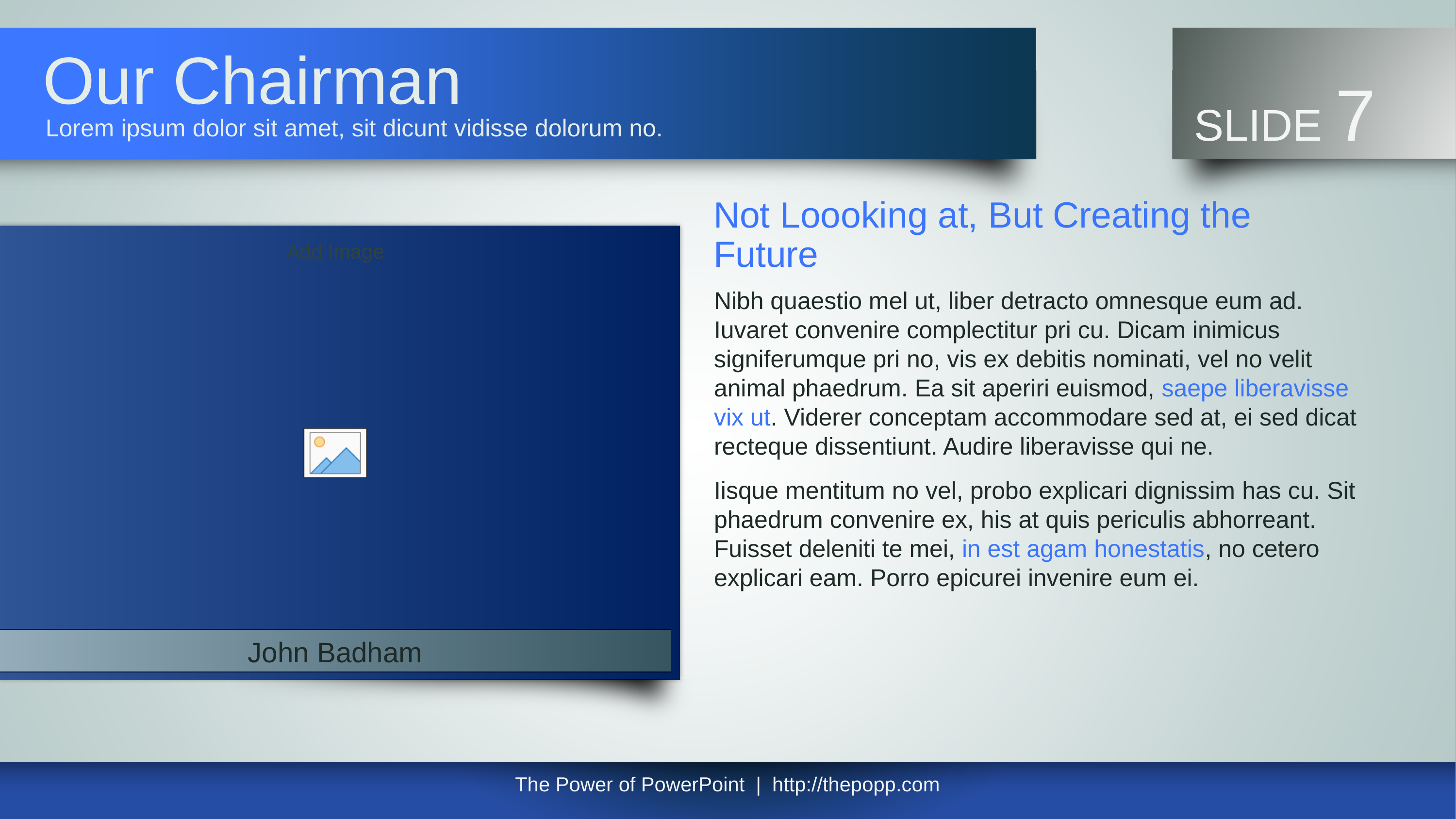

# Our Chairman
 SLIDE 7
Lorem ipsum dolor sit amet, sit dicunt vidisse dolorum no.
Not Loooking at, But Creating the Future

Nibh quaestio mel ut, liber detracto omnesque eum ad. Iuvaret convenire complectitur pri cu. Dicam inimicus signiferumque pri no, vis ex debitis nominati, vel no velit animal phaedrum. Ea sit aperiri euismod, saepe liberavisse vix ut. Viderer conceptam accommodare sed at, ei sed dicat recteque dissentiunt. Audire liberavisse qui ne.
Iisque mentitum no vel, probo explicari dignissim has cu. Sit phaedrum convenire ex, his at quis periculis abhorreant. Fuisset deleniti te mei, in est agam honestatis, no cetero explicari eam. Porro epicurei invenire eum ei.
John Badham
The Power of PowerPoint  |  http://thepopp.com